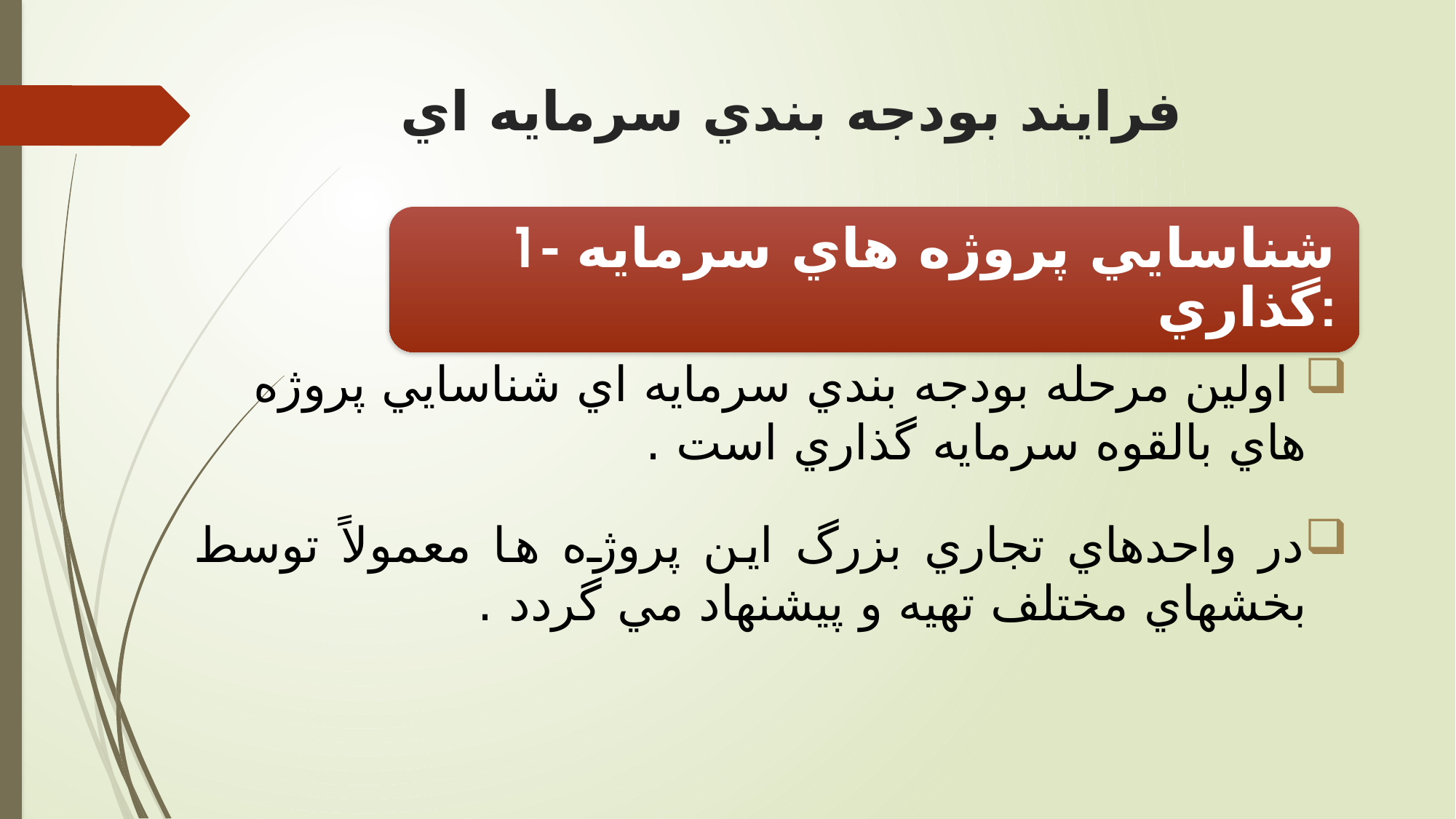

# فرايند بودجه بندي سرمايه اي

 اولين مرحله بودجه بندي سرمايه اي شناسايي پروژه هاي بالقوه سرمايه گذاري است .
در واحدهاي تجاري بزرگ اين پروژه ها معمولاً توسط بخشهاي مختلف تهيه و پيشنهاد مي گردد .

1- شناسايي پروژه هاي سرمايه گذاري: